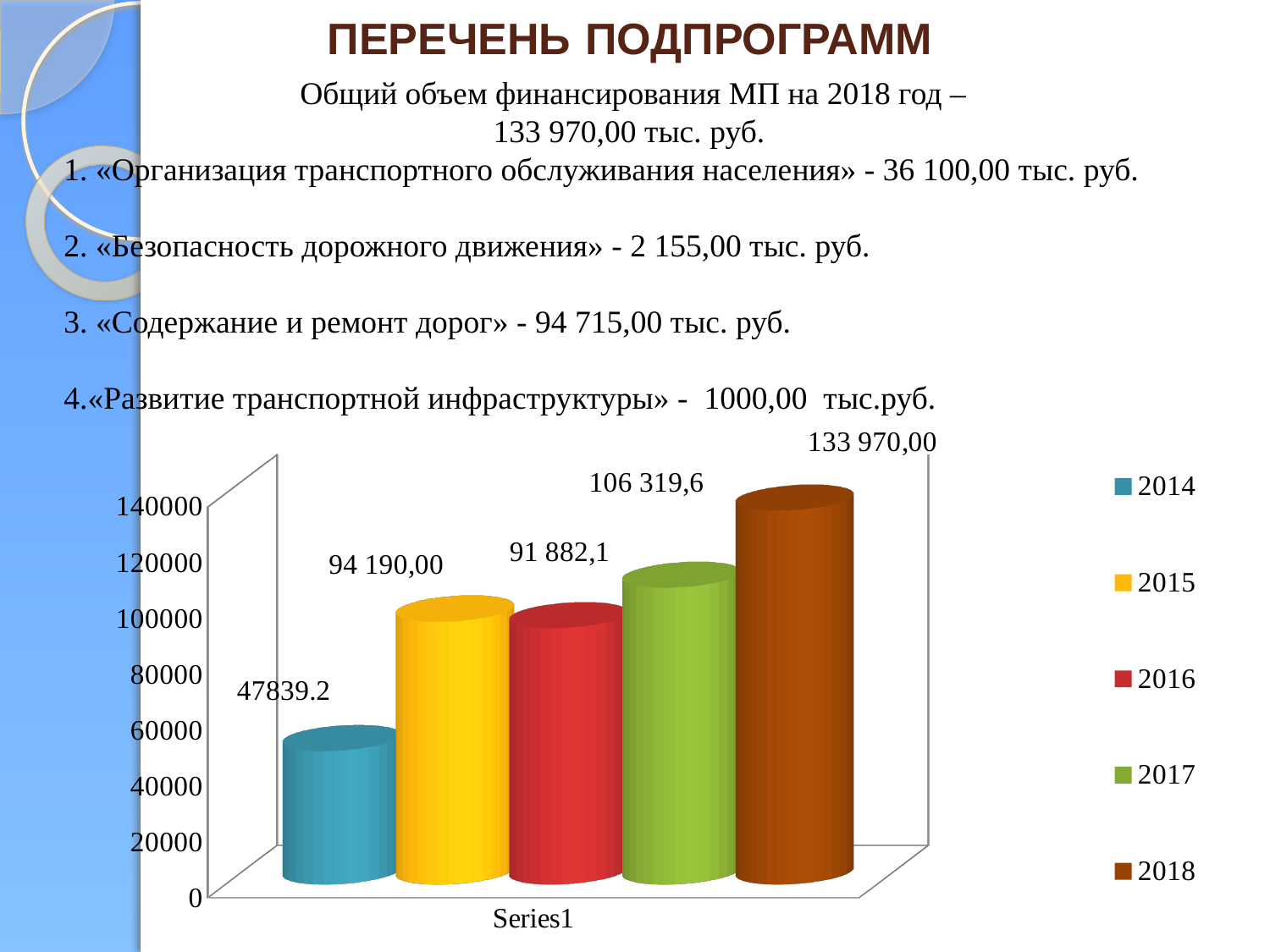

# Перечень подпрограмм
Общий объем финансирования МП на 2018 год –
133 970,00 тыс. руб.
1. «Организация транспортного обслуживания населения» - 36 100,00 тыс. руб.

2. «Безопасность дорожного движения» - 2 155,00 тыс. руб.

3. «Содержание и ремонт дорог» - 94 715,00 тыс. руб.

4.«Развитие транспортной инфраструктуры» -  1000,00  тыс.руб.

[unsupported chart]